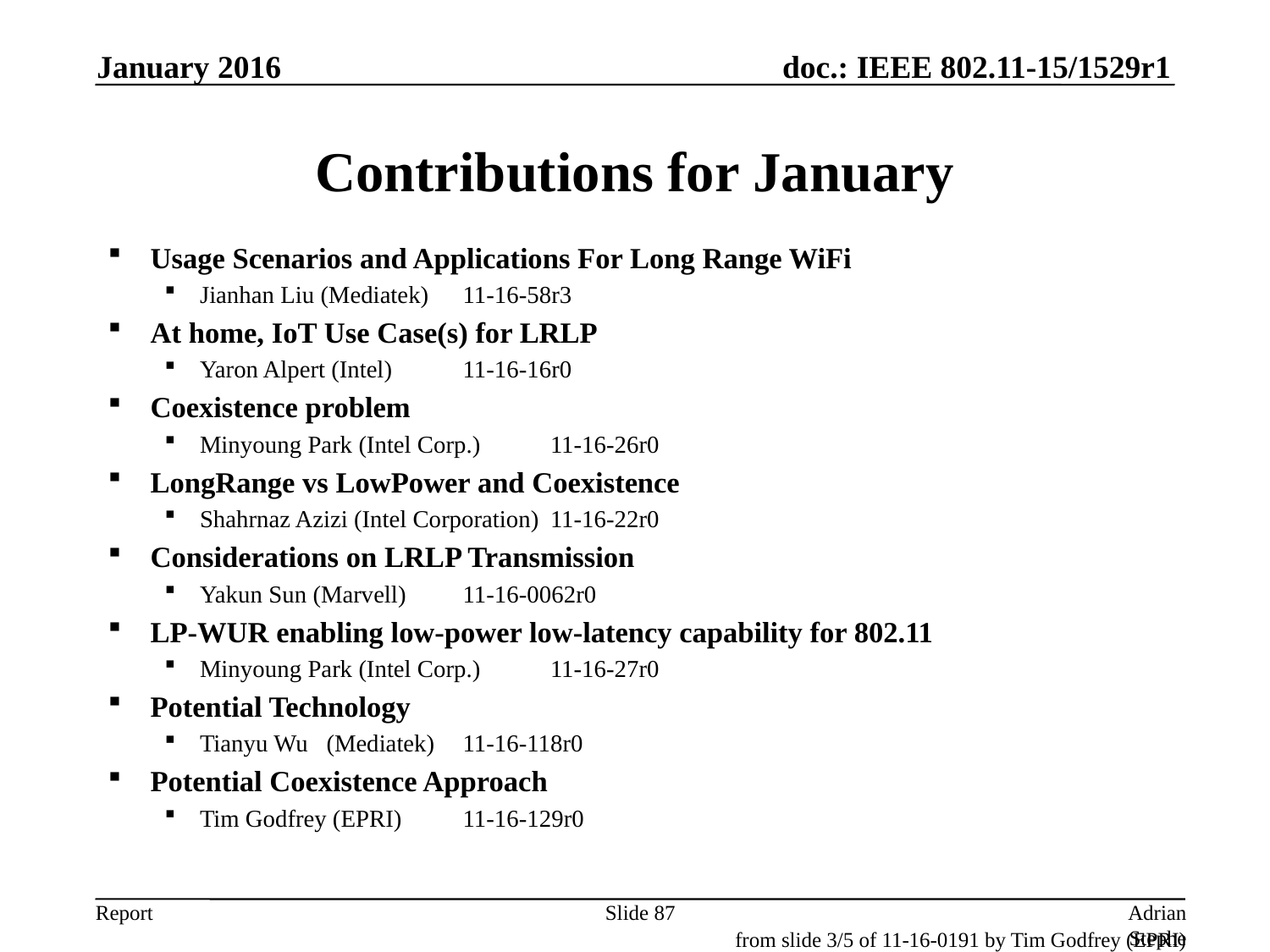

January 2016
# Contributions for January
Usage Scenarios and Applications For Long Range WiFi
Jianhan Liu (Mediatek) 			11-16-58r3
At home, IoT Use Case(s) for LRLP
Yaron Alpert (Intel)			11-16-16r0
Coexistence problem
Minyoung Park (Intel Corp.) 		11-16-26r0
LongRange vs LowPower and Coexistence
Shahrnaz Azizi (Intel Corporation) 		11-16-22r0
Considerations on LRLP Transmission
Yakun Sun (Marvell)   			11-16-0062r0
LP-WUR enabling low-power low-latency capability for 802.11
Minyoung Park (Intel Corp.)  		11-16-27r0
Potential Technology
Tianyu Wu   (Mediatek)			11-16-118r0
Potential Coexistence Approach
Tim Godfrey (EPRI) 			11-16-129r0
Slide 87
Adrian Stephens, Intel Corporation
from slide 3/5 of 11-16-0191 by Tim Godfrey (EPRI)